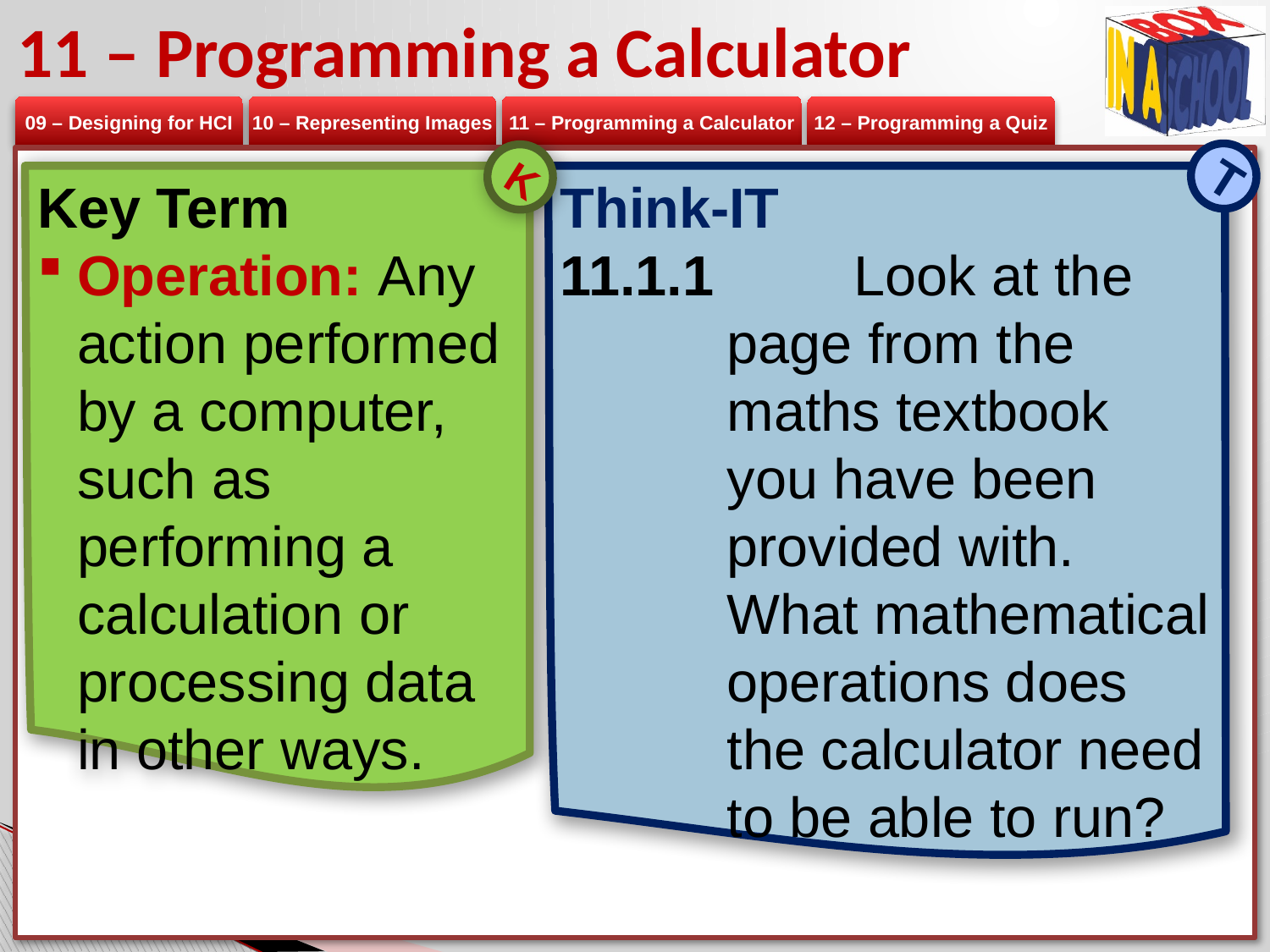

# 11 – Programming a Calculator
T
K
Key Term
Operation: Any action performed by a computer, such as performing a calculation or processing data in other ways.
Think-IT
11.1.1 	Look at the page from the maths textbook you have been provided with. What mathematical operations does the calculator need to be able to run?